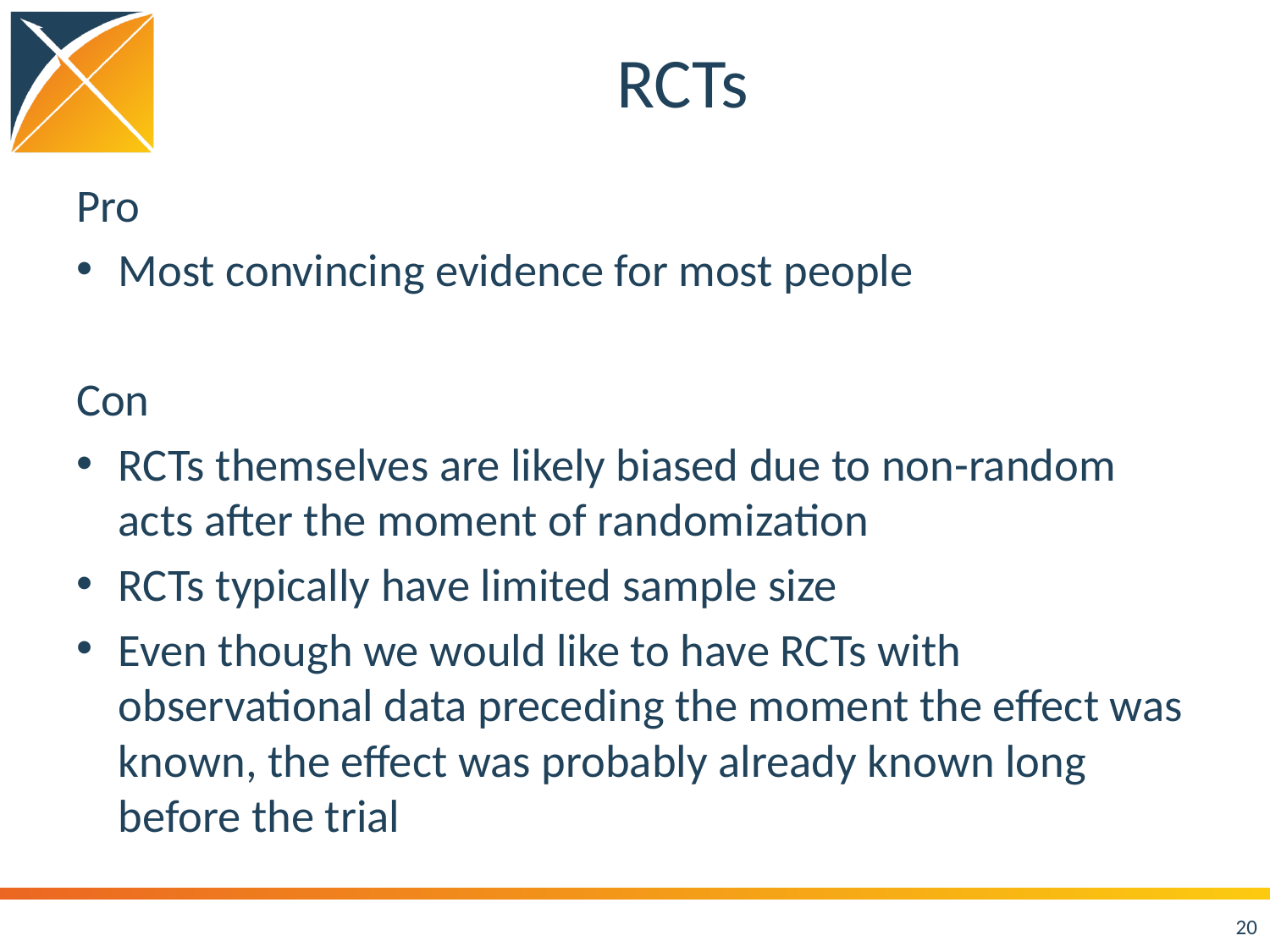

# RCTs
Pro
Most convincing evidence for most people

Con
RCTs themselves are likely biased due to non-random acts after the moment of randomization
RCTs typically have limited sample size
Even though we would like to have RCTs with observational data preceding the moment the effect was known, the effect was probably already known long before the trial

20